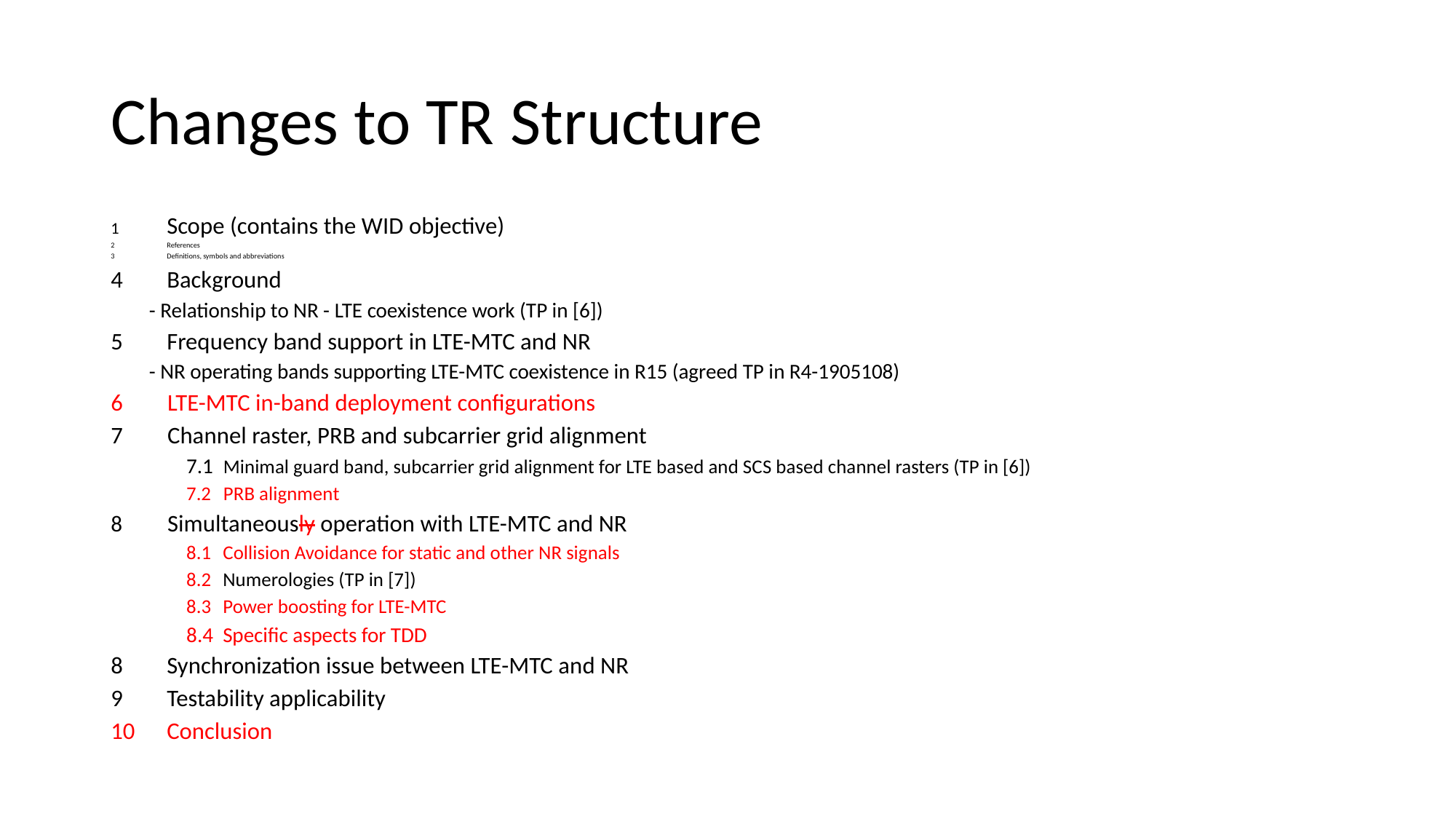

# Changes to TR Structure
1	Scope (contains the WID objective)
2	References
Definitions, symbols and abbreviations
Background
	- Relationship to NR - LTE coexistence work (TP in [6])
Frequency band support in LTE-MTC and NR
	- NR operating bands supporting LTE-MTC coexistence in R15 (agreed TP in R4-1905108)
6	LTE-MTC in-band deployment configurations
7	Channel raster, PRB and subcarrier grid alignment
7.1	Minimal guard band, subcarrier grid alignment for LTE based and SCS based channel rasters (TP in [6])
7.2	PRB alignment
8	Simultaneously operation with LTE-MTC and NR
8.1  	Collision Avoidance for static and other NR signals
8.2 	Numerologies (TP in [7])
8.3	Power boosting for LTE-MTC
8.4	Specific aspects for TDD
8	Synchronization issue between LTE-MTC and NR
Testability applicability
Conclusion